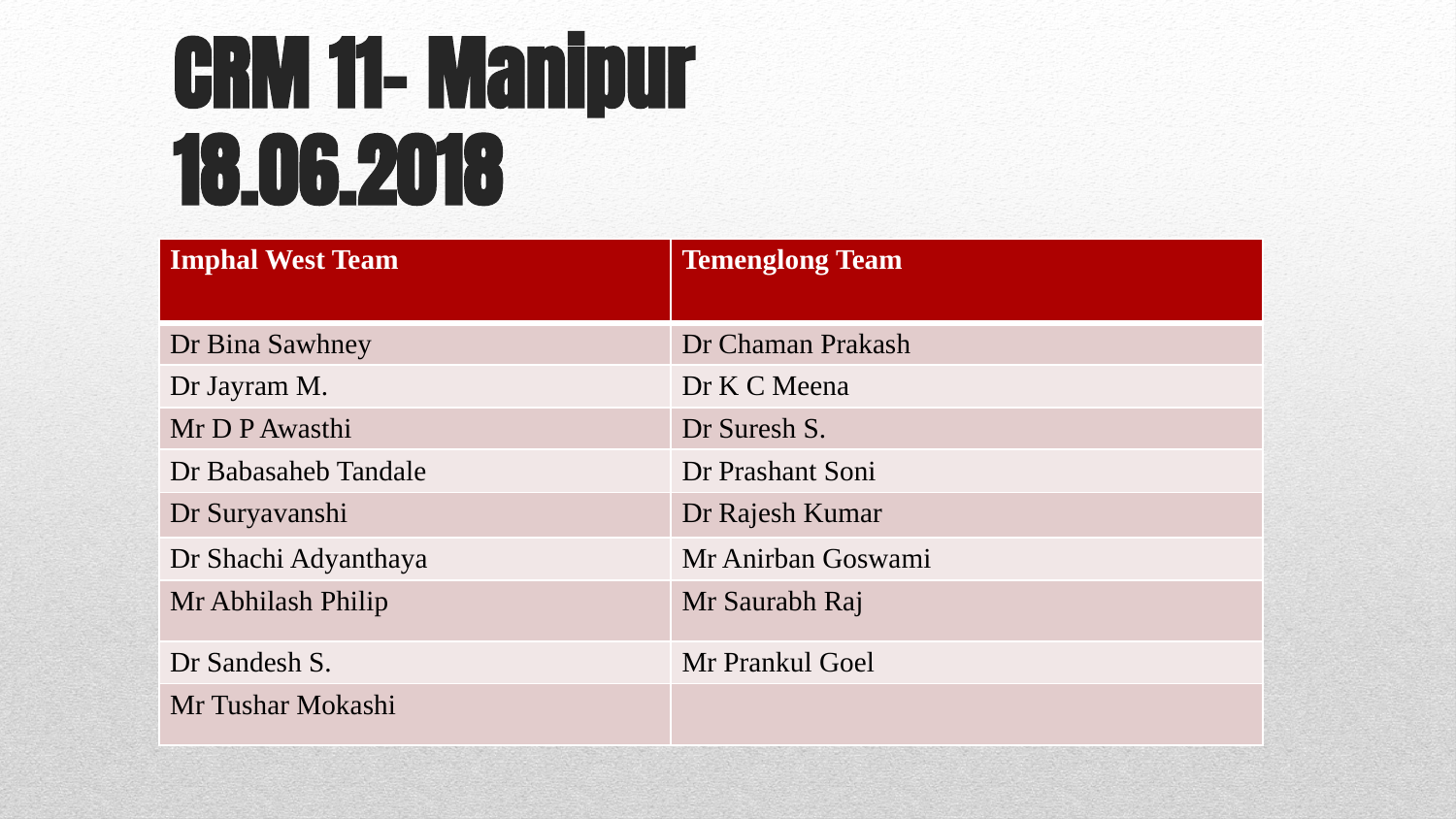

# CRM 11- Manipur 18.06.2018
| Imphal West Team | Temenglong Team |
| --- | --- |
| Dr Bina Sawhney | Dr Chaman Prakash |
| Dr Jayram M. | Dr K C Meena |
| Mr D P Awasthi | Dr Suresh S. |
| Dr Babasaheb Tandale | Dr Prashant Soni |
| Dr Suryavanshi | Dr Rajesh Kumar |
| Dr Shachi Adyanthaya | Mr Anirban Goswami |
| Mr Abhilash Philip | Mr Saurabh Raj |
| Dr Sandesh S. | Mr Prankul Goel |
| Mr Tushar Mokashi |  |